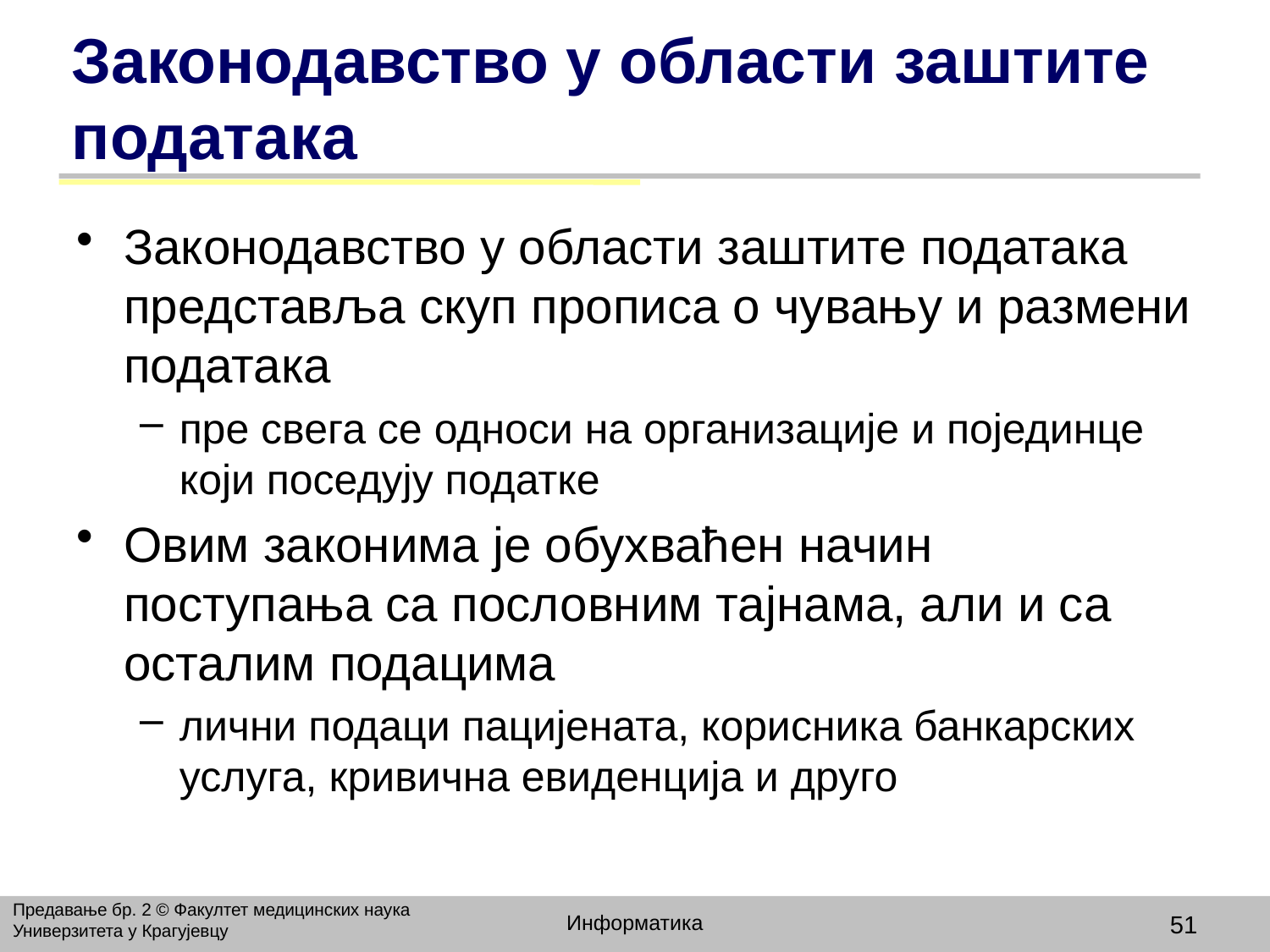

# Законодавство у области заштите података
Законодавство у области заштите података представља скуп прописа о чувању и размени података
пре свега се односи на организације и појединце који поседују податке
Овим законима је обухваћен начин поступања са пословним тајнама, али и са осталим подацима
лични подаци пацијената, корисника банкарских услуга, кривична евиденција и друго
Предавање бр. 2 © Факултет медицинских наука Универзитета у Крагујевцу
Информатика
51